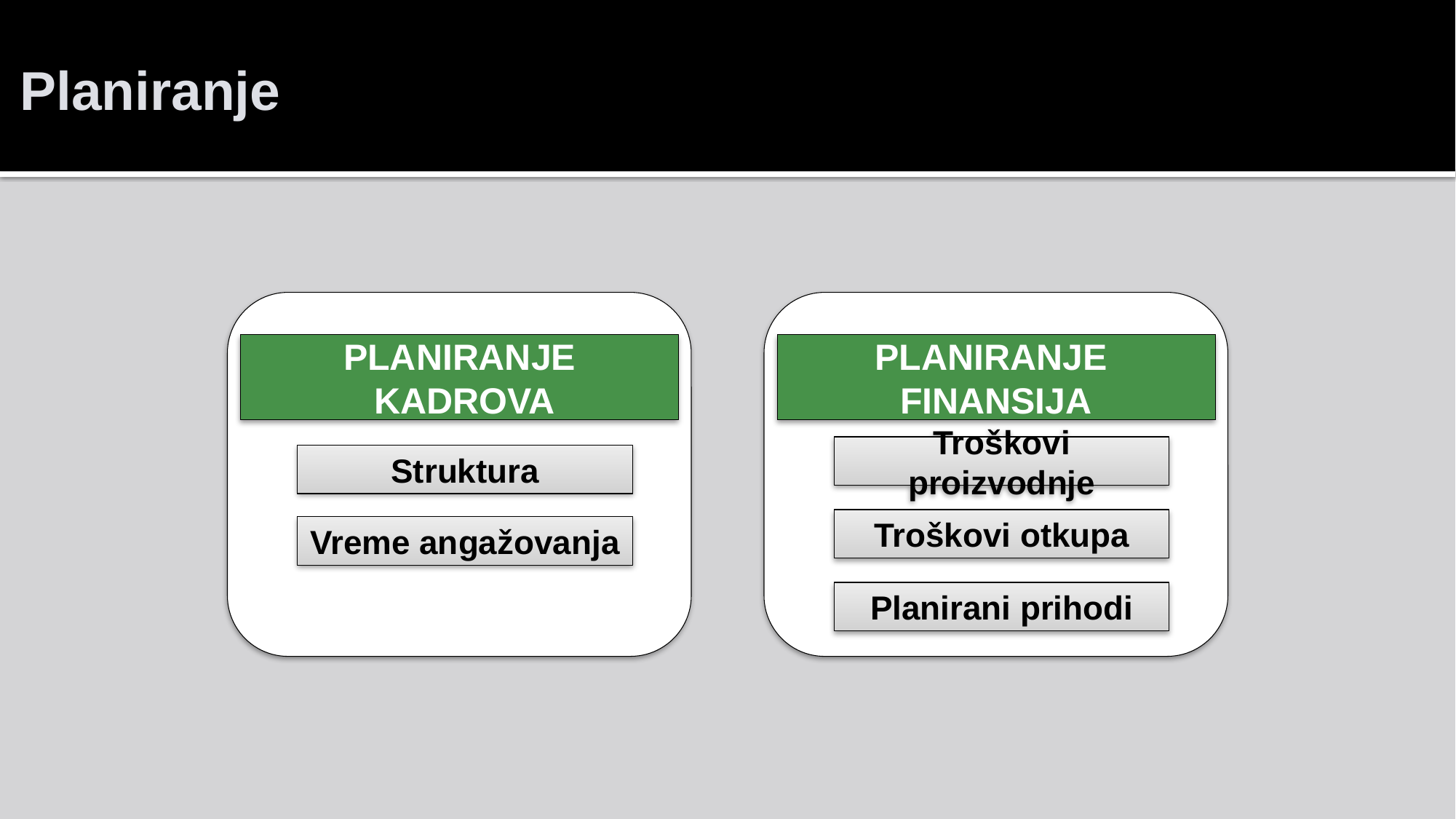

# Planiranje

PLANIRANJE
 KADROVA
PLANIRANJE
FINANSIJA
Troškovi proizvodnje
Struktura
Troškovi otkupa
Vreme angažovanja
Planirani prihodi